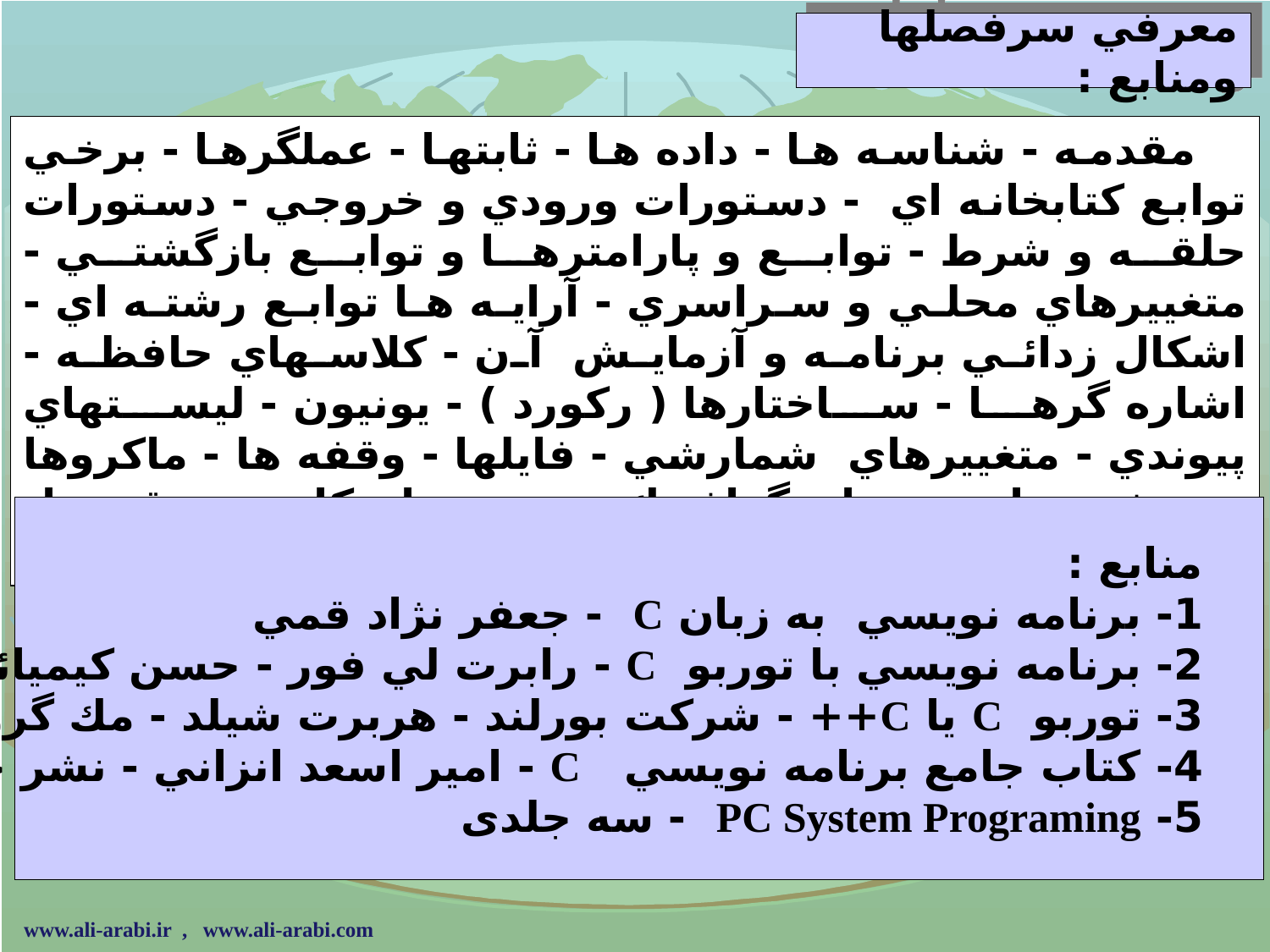

# معرفي سرفصلها ومنابع :
   مقدمه - شناسه ها - داده ها - ثابتها - عملگرها - برخي توابع كتابخانه اي  - دستورات ورودي و خروجي - دستورات حلقه و شرط - توابع و پارامترها و توابع بازگشتي - متغييرهاي محلي و سراسري - آرايه ها توابع رشته اي - اشكال زدائي برنامه و آزمايش  آن - كلاسهاي حافظه - اشاره گرها - ساختارها ( ركورد ) - يونيون - ليستهاي پيوندي - متغييرهاي  شمارشي - فايلها - وقفه ها - ماكروها - پيش پردازنده ها – گرافيك- پورت ها - كار مستقيم با RAM - اسمبلي درC  - برنامه هاي مقيم در حافظه

منابع :
1- برنامه نويسي  به زبان C  - جعفر نژاد قمي
2- برنامه نويسي با توربو  C - رابرت لي فور - حسن كيميائي - نشر انقلاب
3- توربو  C یا C++ - شركت بورلند - هربرت شيلد - مك گروهيل
4- كتاب جامع برنامه نويسي   C - امير اسعد انزاني - نشر جهاد
5- PC System Programing  - سه جلدی